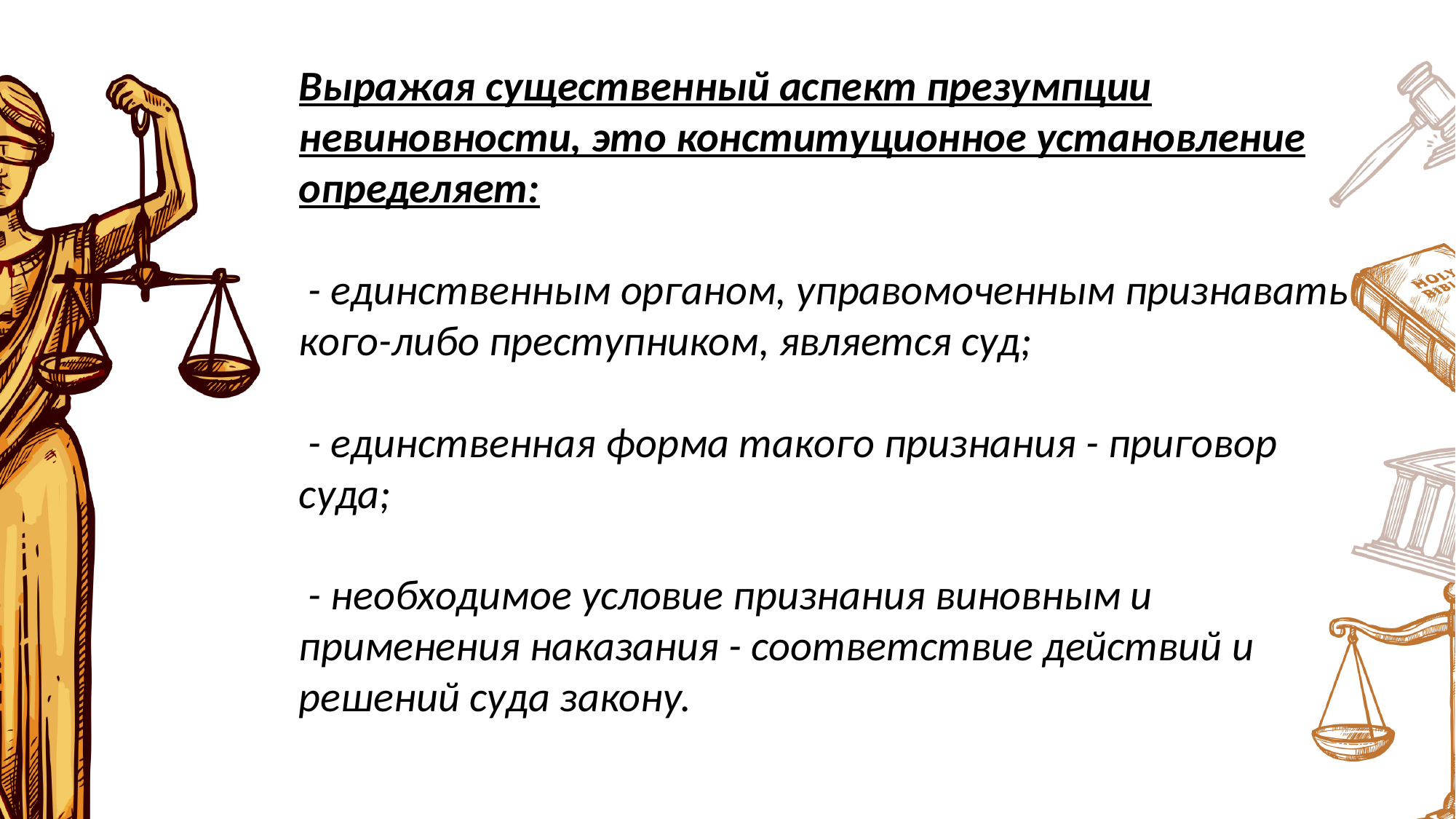

Выражая существенный аспект презумпции невиновности, это конституционное установление определяет:

 - единственным органом, управомоченным признавать кого-либо преступником, является суд;

 - единственная форма такого признания - приговор суда;

 - необходимое условие признания виновным и применения наказания - соответствие действий и решений суда закону.